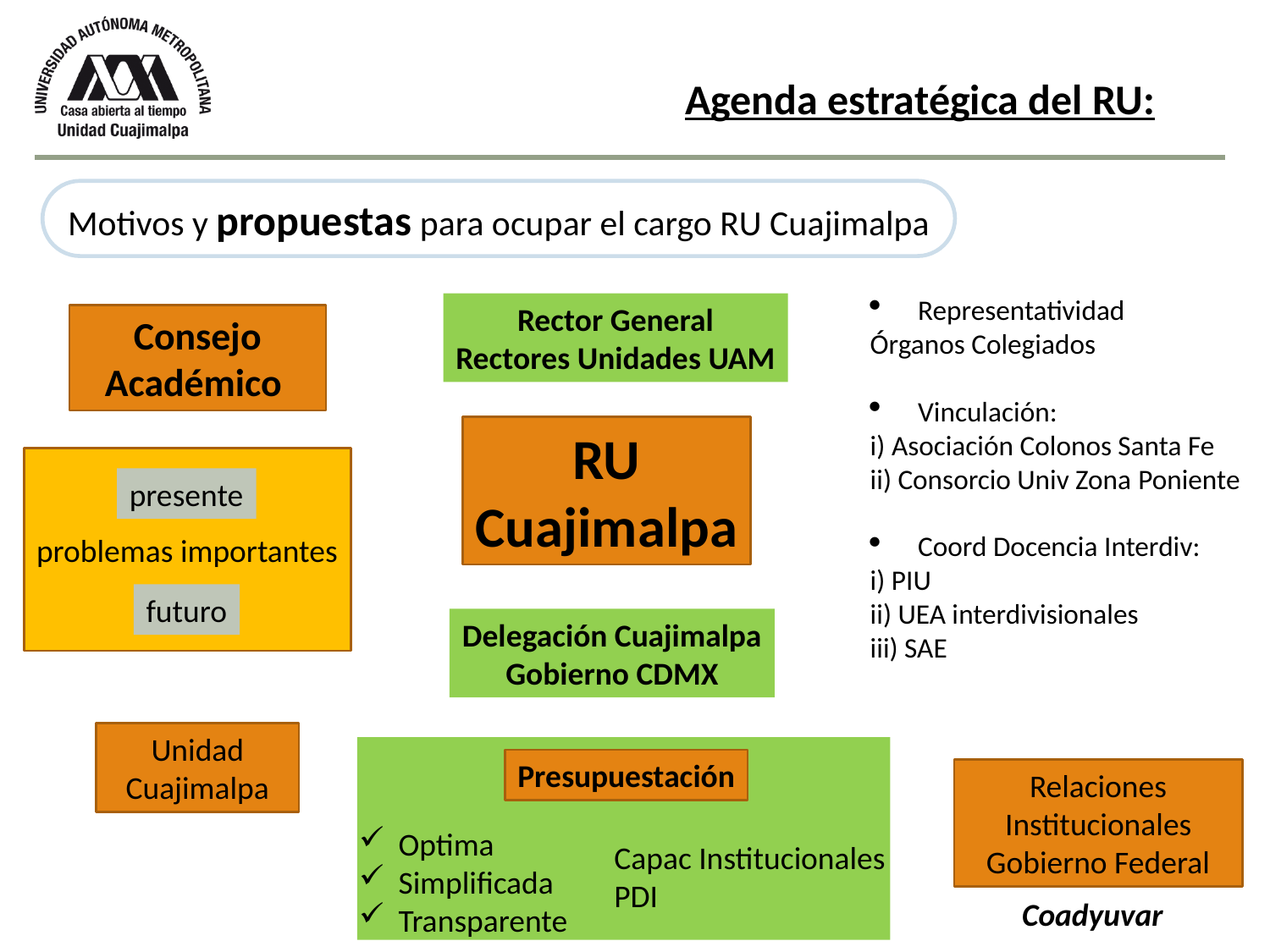

Agenda estratégica del RU:

Motivos y propuestas para ocupar el cargo RU Cuajimalpa

Representatividad
Órganos Colegiados

Vinculación:
i) Asociación Colonos Santa Fe
ii) Consorcio Univ Zona Poniente

Coord Docencia Interdiv:
i) PIU
ii) UEA interdivisionales
iii) SAE
Rector General
Rectores Unidades UAM
Consejo Académico
RU
Cuajimalpa

problemas importantes

presente
futuro
Delegación Cuajimalpa
Gobierno CDMX
Unidad
Cuajimalpa

Presupuestación
Relaciones Institucionales
Gobierno Federal
Optima
Simplificada
Transparente
Capac Institucionales
PDI

Coadyuvar